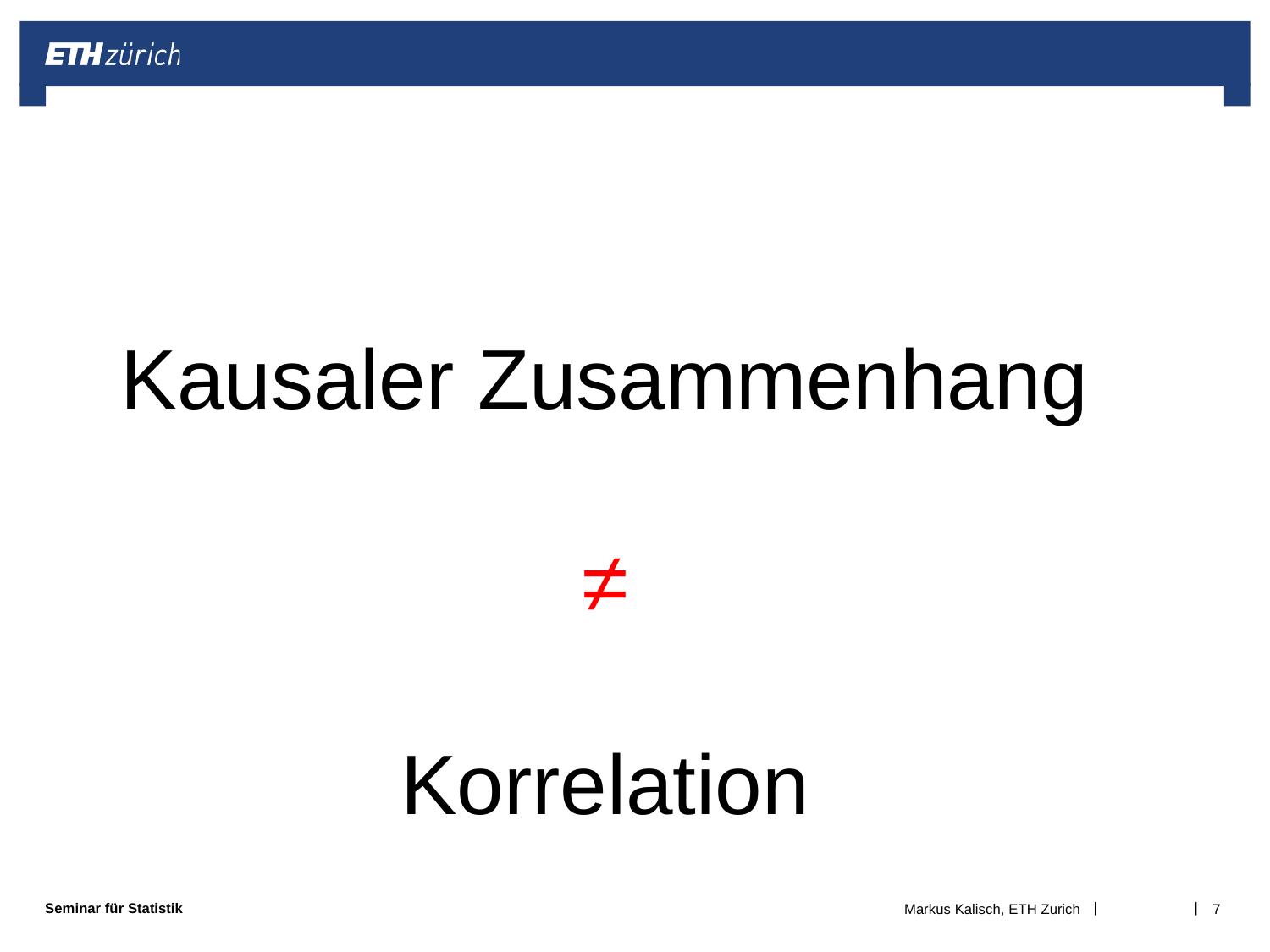

Kausaler Zusammenhang

≠

Korrelation
Markus Kalisch, ETH Zurich
7